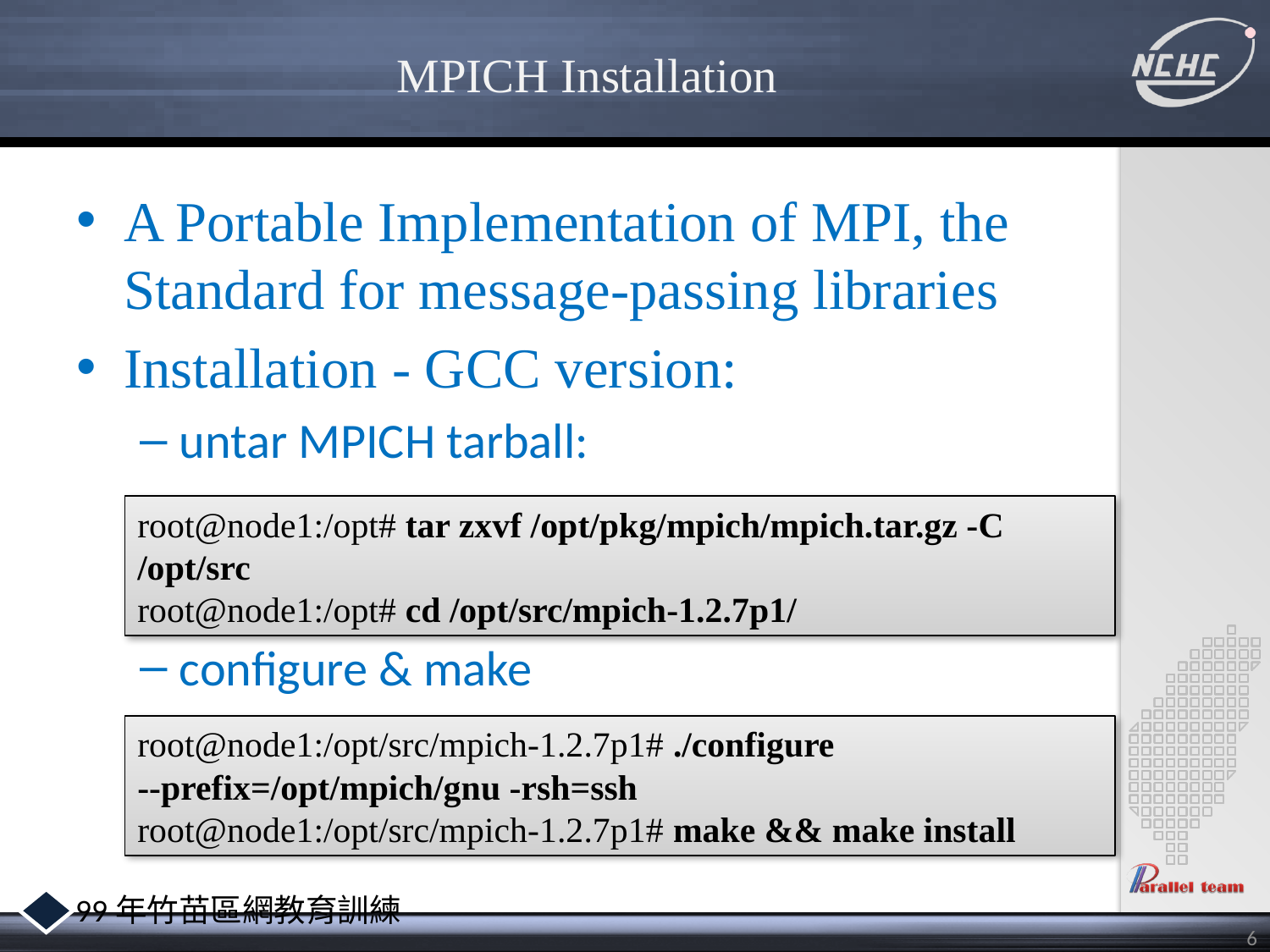

# MPICH Installation
A Portable Implementation of MPI, the Standard for message-passing libraries
Installation - GCC version:
untar MPICH tarball:

configure & make
root@node1:/opt# tar zxvf /opt/pkg/mpich/mpich.tar.gz -C /opt/src
root@node1:/opt# cd /opt/src/mpich-1.2.7p1/
root@node1:/opt/src/mpich-1.2.7p1# ./configure --prefix=/opt/mpich/gnu -rsh=ssh
root@node1:/opt/src/mpich-1.2.7p1# make && make install
6